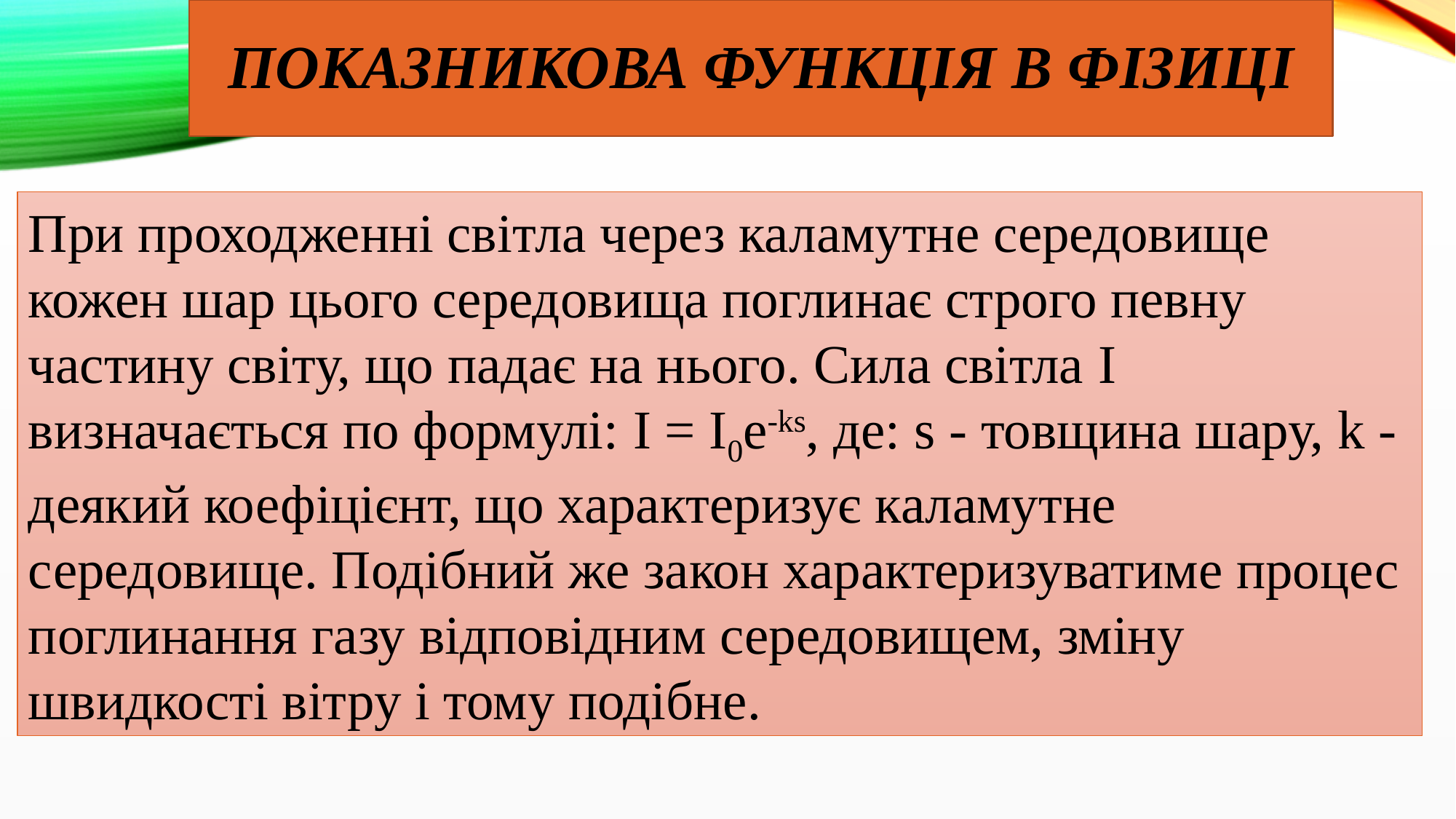

# Показникова функція в Фізиці
При проходженні світла через каламутне середовище кожен шар цього середовища поглинає строго певну частину світу, що падає на нього. Сила світла I визначається по формулі: I = I0e-ks, де: s - товщина шару, k - деякий коефіцієнт, що характеризує каламутне середовище. Подібний же закон характеризуватиме процес поглинання газу відповідним середовищем, зміну швидкості вітру і тому подібне.